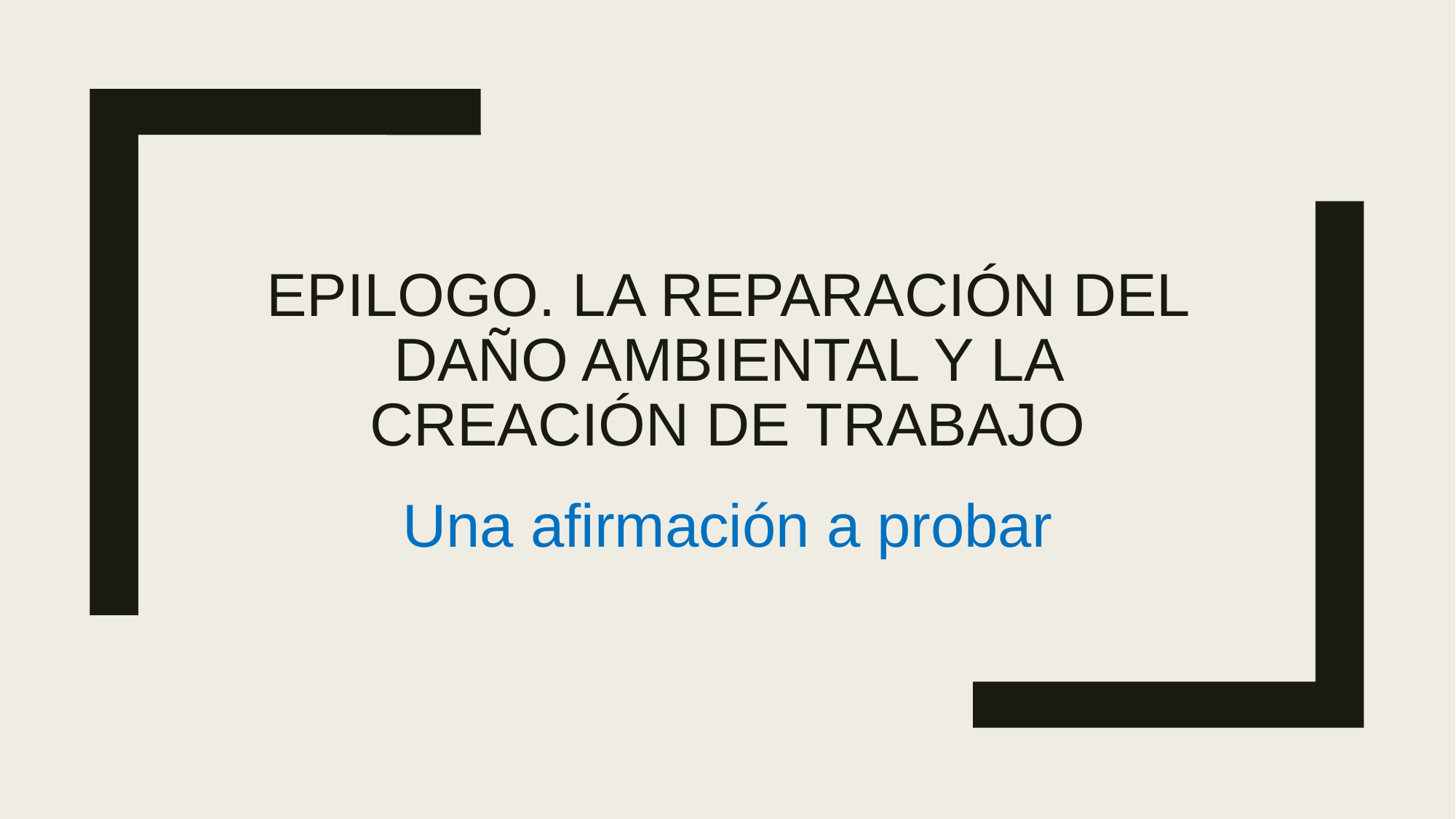

# Epilogo. La Reparación del daño ambiental y la creación de trabajo
Una afirmación a probar